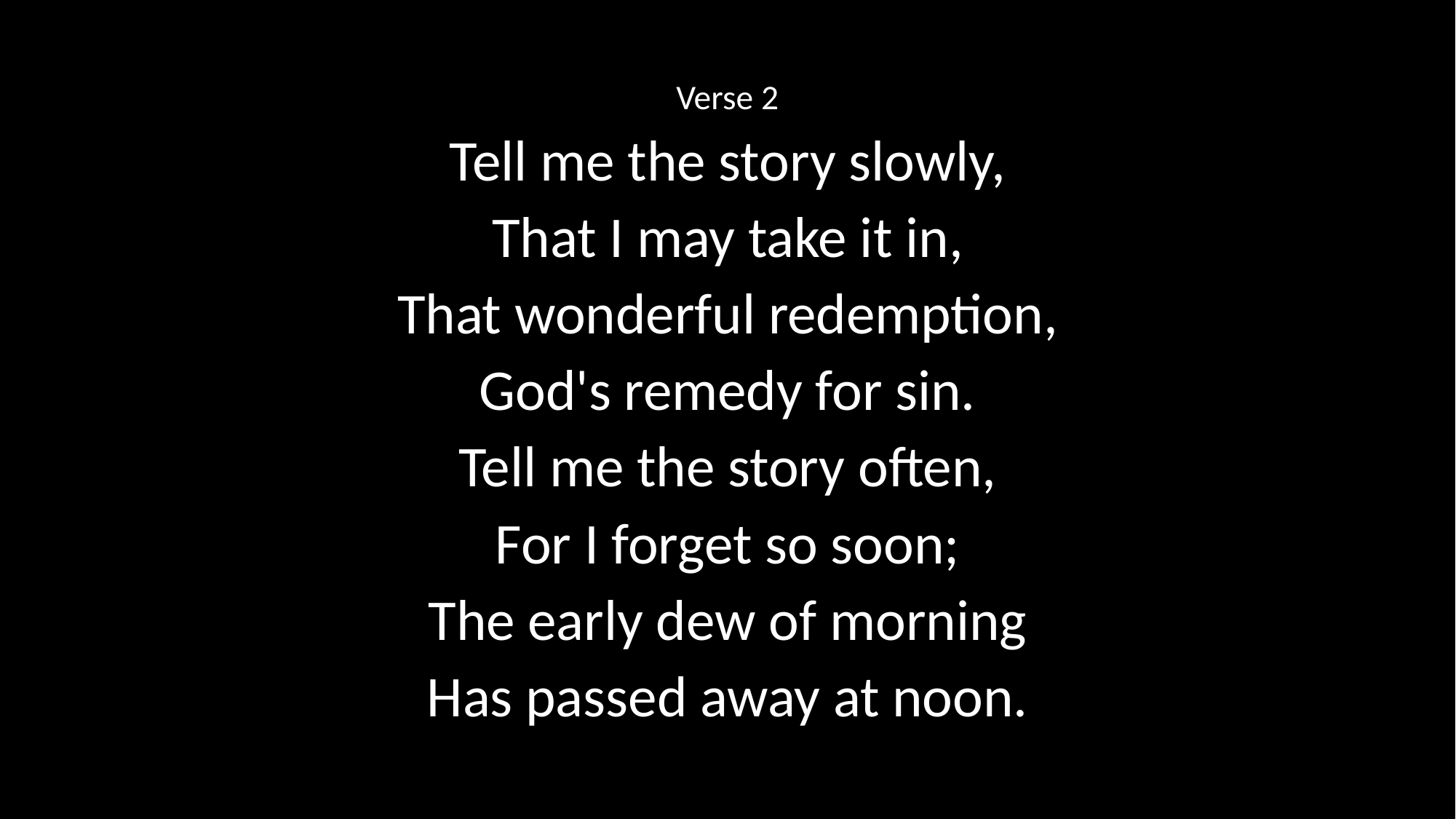

Verse 2
Tell me the story slowly,
That I may take it in,
That wonderful redemption,
God's remedy for sin.
Tell me the story often,
For I forget so soon;
The early dew of morning
Has passed away at noon.